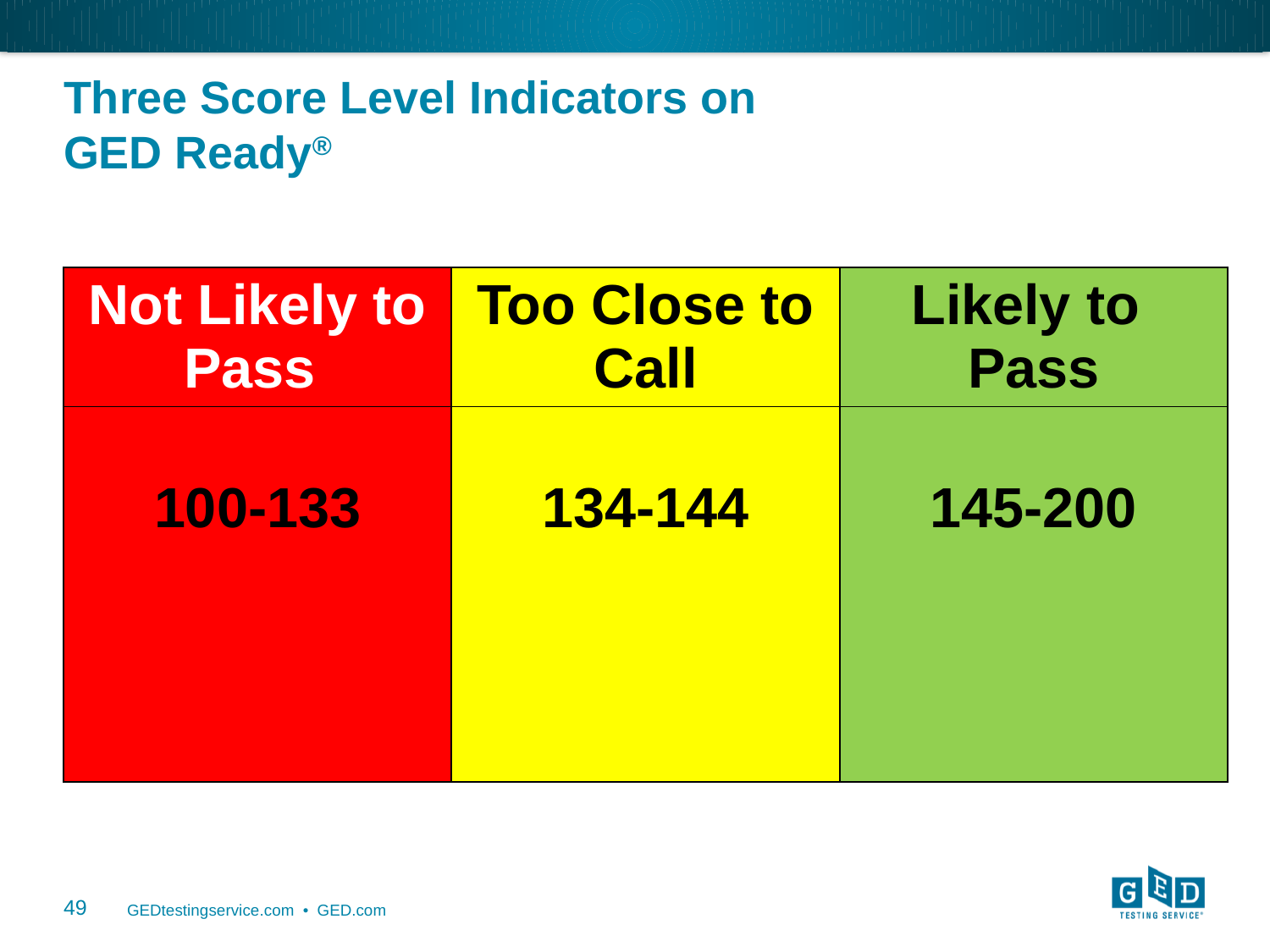

# Three Score Level Indicators on GED Ready®
| Not Likely to Pass | Too Close to Call | Likely to Pass |
| --- | --- | --- |
| 100-133 | 134-144 | 145-200 |
49